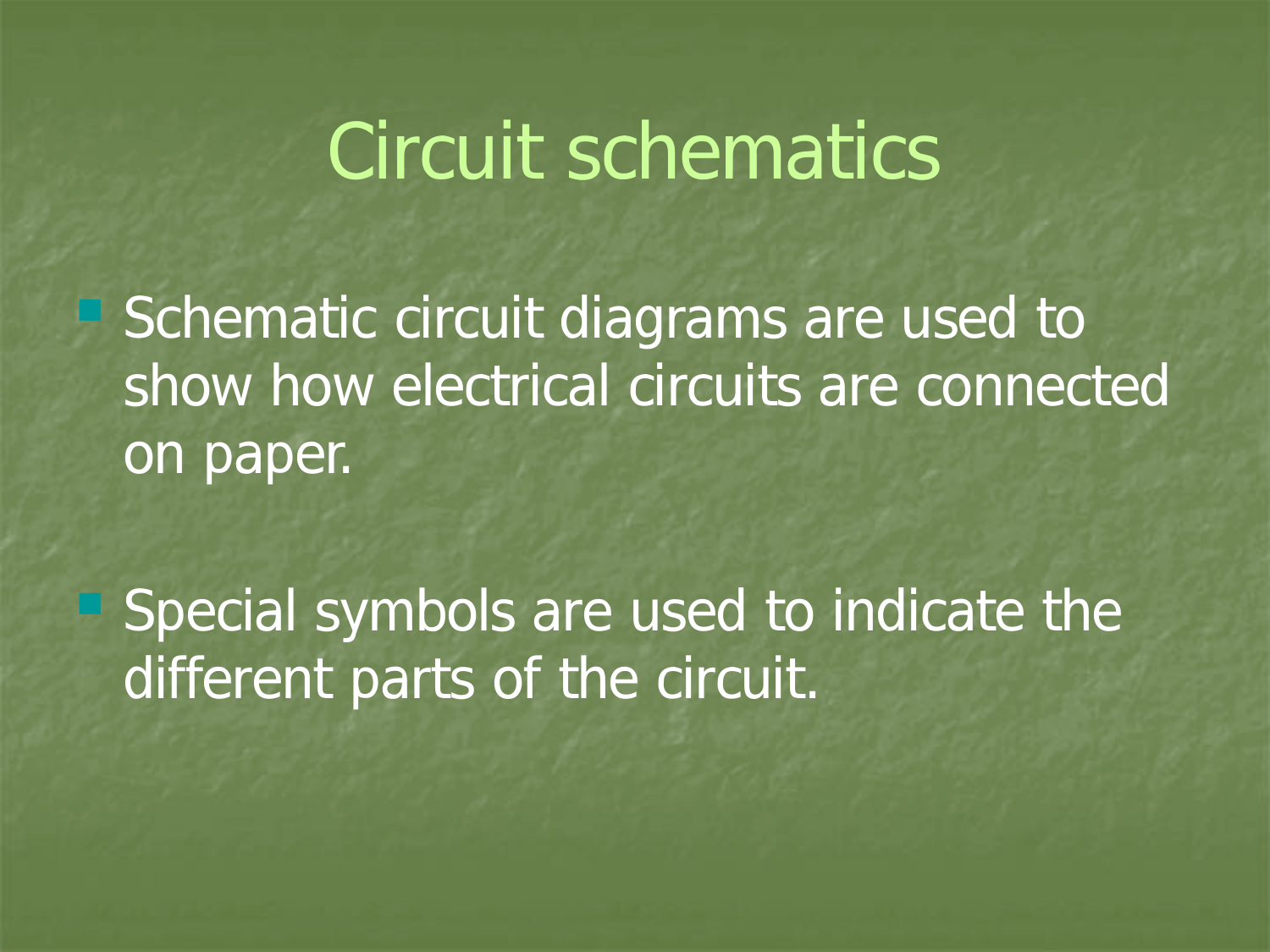

# Circuit schematics
Schematic circuit diagrams are used to show how electrical circuits are connected on paper.

Special symbols are used to indicate the different parts of the circuit.